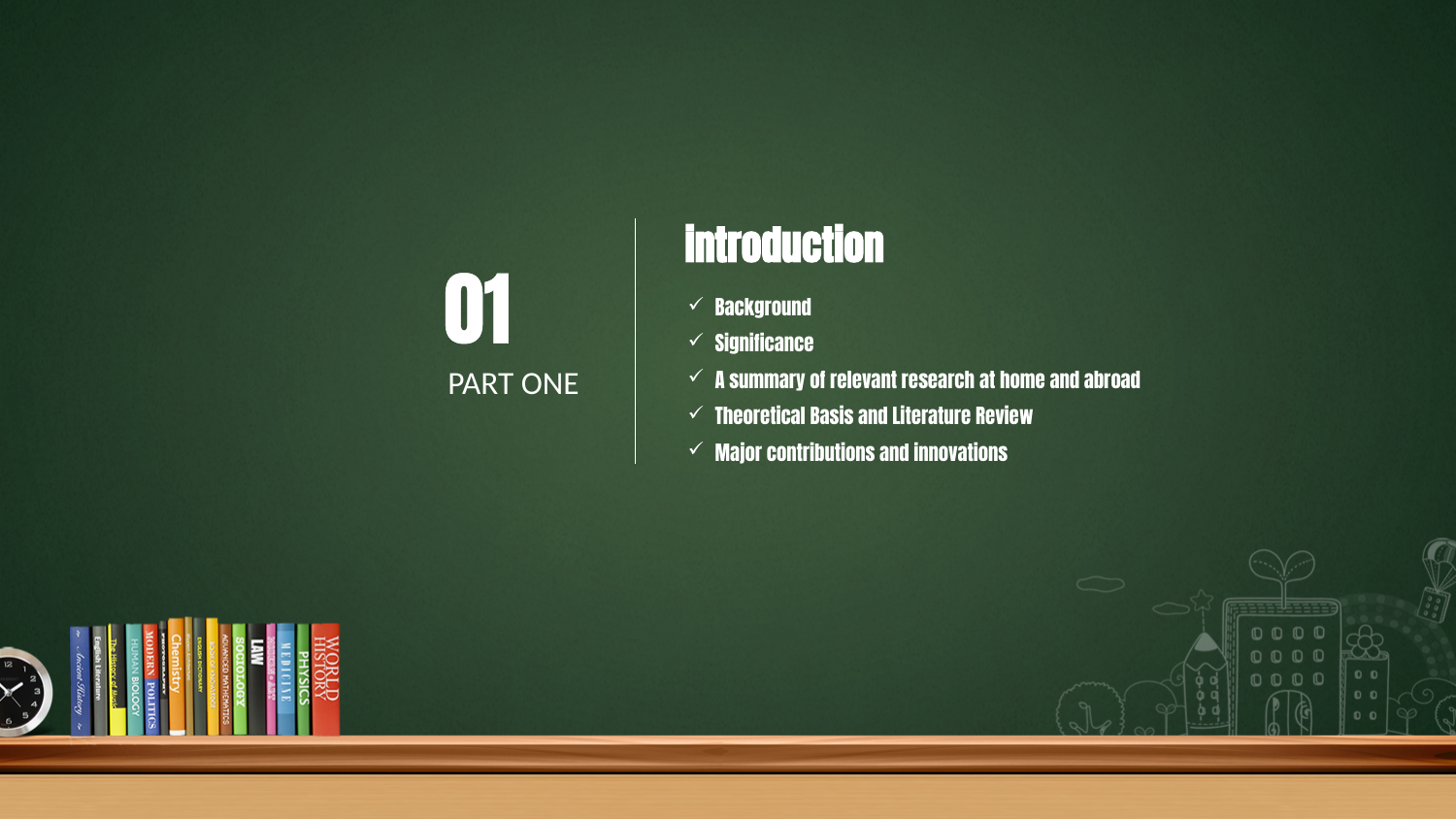

introduction
01
Background
Significance
A summary of relevant research at home and abroad
Theoretical Basis and Literature Review
Major contributions and innovations
PART ONE